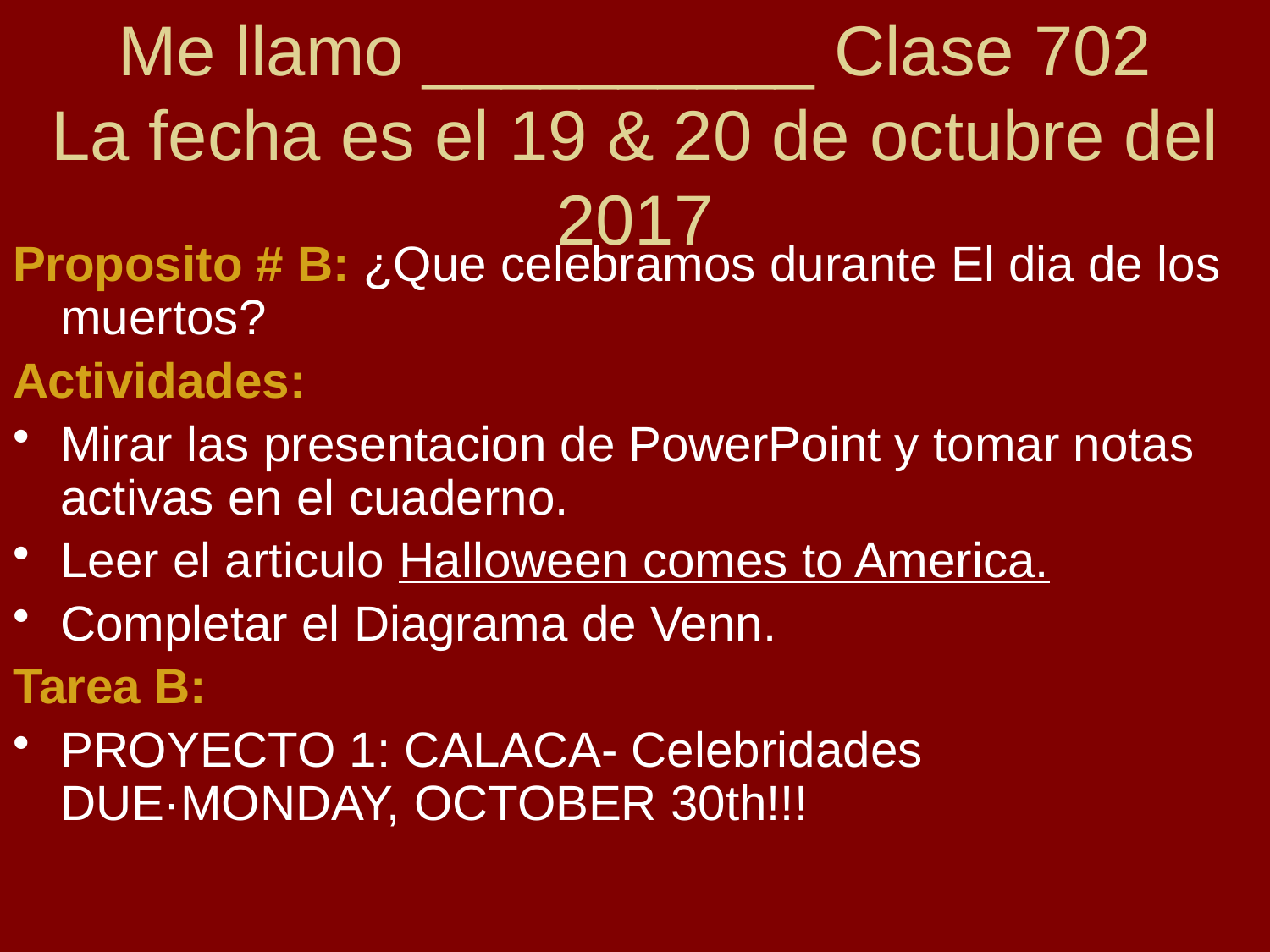

# Me llamo __________ Clase 702 La fecha es el 19 & 20 de octubre del 2017
Proposito # B: ¿Que celebramos durante El dia de los muertos?
Actividades:
Mirar las presentacion de PowerPoint y tomar notas activas en el cuaderno.
Leer el articulo Halloween comes to America.
Completar el Diagrama de Venn.
Tarea B:
PROYECTO 1: CALACA- Celebridades DUE·MONDAY, OCTOBER 30th!!!